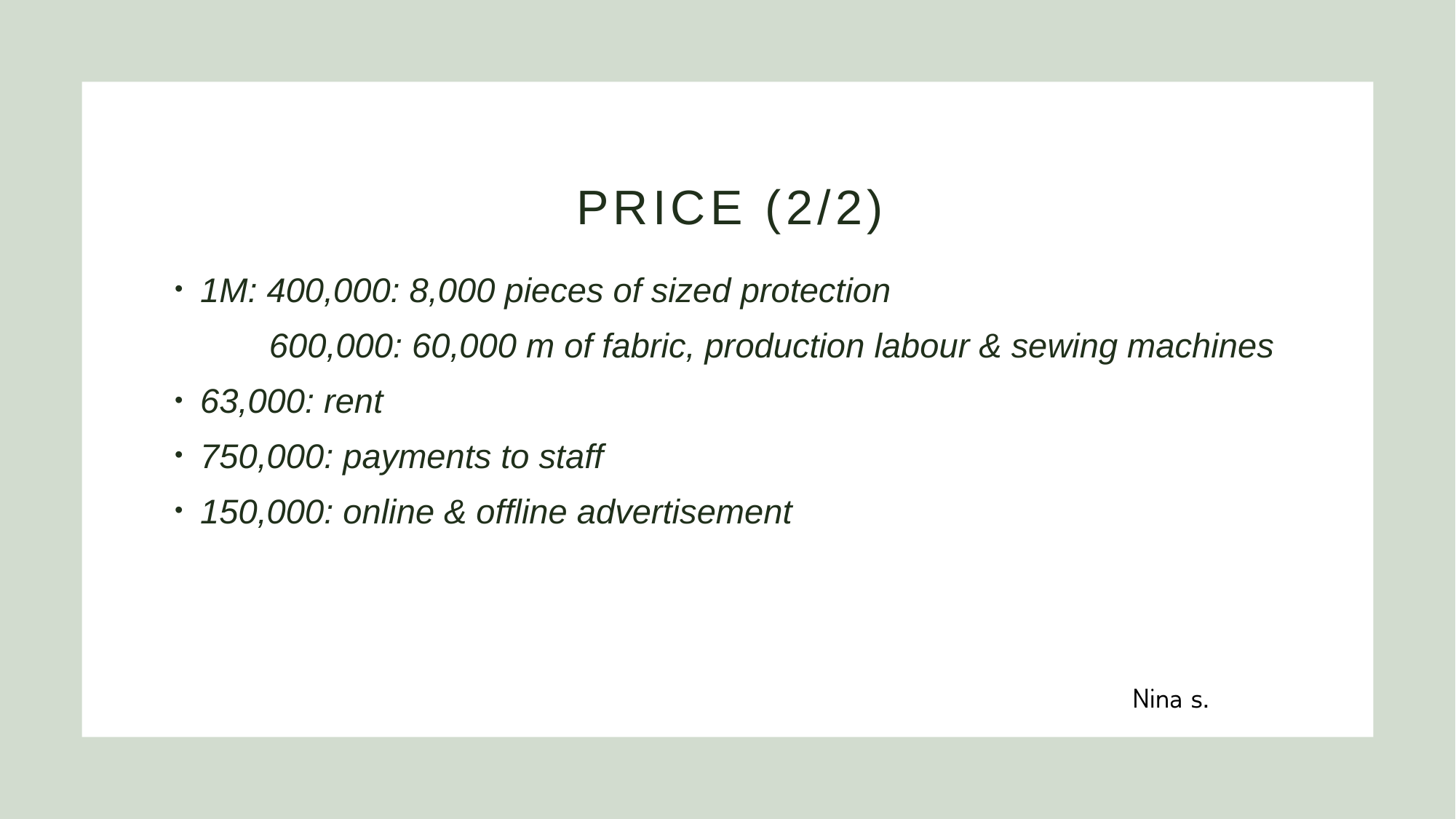

# Price (2/2)
1M: 400,000: 8,000 pieces of sized protection
          600,000: 60,000 m of fabric, production labour & sewing machines
63,000: rent
750,000: payments to staff
150,000: online & offline advertisement

Nina s.